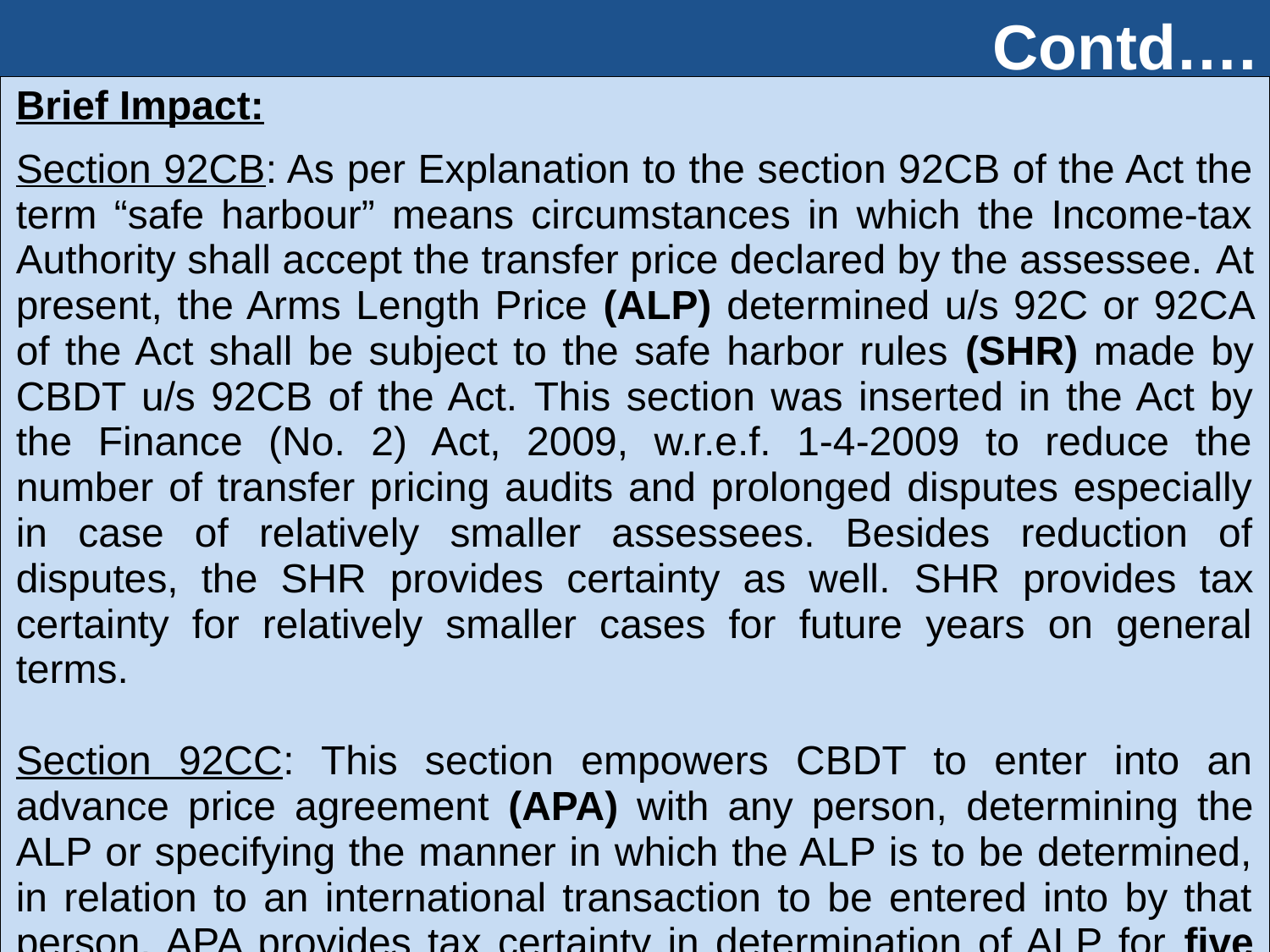

# Contd….
| Brief Impact: Section 92CB: As per Explanation to the section 92CB of the Act the term “safe harbour” means circumstances in which the Income-tax Authority shall accept the transfer price declared by the assessee. At present, the Arms Length Price (ALP) determined u/s 92C or 92CA of the Act shall be subject to the safe harbor rules (SHR) made by CBDT u/s 92CB of the Act. This section was inserted in the Act by the Finance (No. 2) Act, 2009, w.r.e.f. 1-4-2009 to reduce the number of transfer pricing audits and prolonged disputes especially in case of relatively smaller assessees. Besides reduction of disputes, the SHR provides certainty as well. SHR provides tax certainty for relatively smaller cases for future years on general terms. Section 92CC: This section empowers CBDT to enter into an advance price agreement (APA) with any person, determining the ALP or specifying the manner in which the ALP is to be determined, in relation to an international transaction to be entered into by that person. APA provides tax certainty in determination of ALP for five future years as well as for four earlier years (Rollback) |
| --- |
100